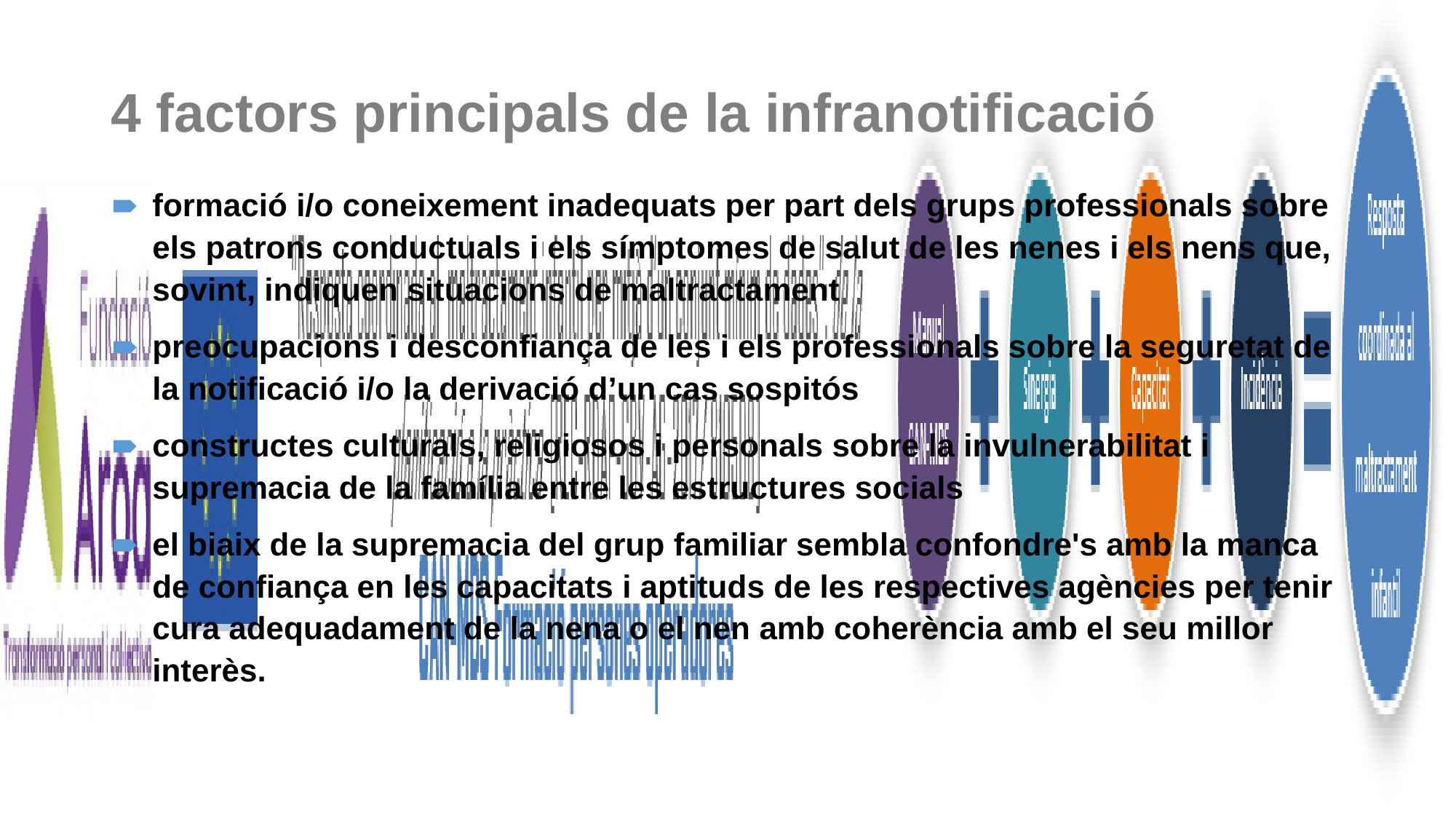

# 4 factors principals de la infranotificació
formació i/o coneixement inadequats per part dels grups professionals sobre els patrons conductuals i els símptomes de salut de les nenes i els nens que, sovint, indiquen situacions de maltractament
preocupacions i desconfiança de les i els professionals sobre la seguretat de la notificació i/o la derivació d’un cas sospitós
constructes culturals, religiosos i personals sobre la invulnerabilitat i supremacia de la família entre les estructures socials
el biaix de la supremacia del grup familiar sembla confondre's amb la manca de confiança en les capacitats i aptituds de les respectives agències per tenir cura adequadament de la nena o el nen amb coherència amb el seu millor interès.